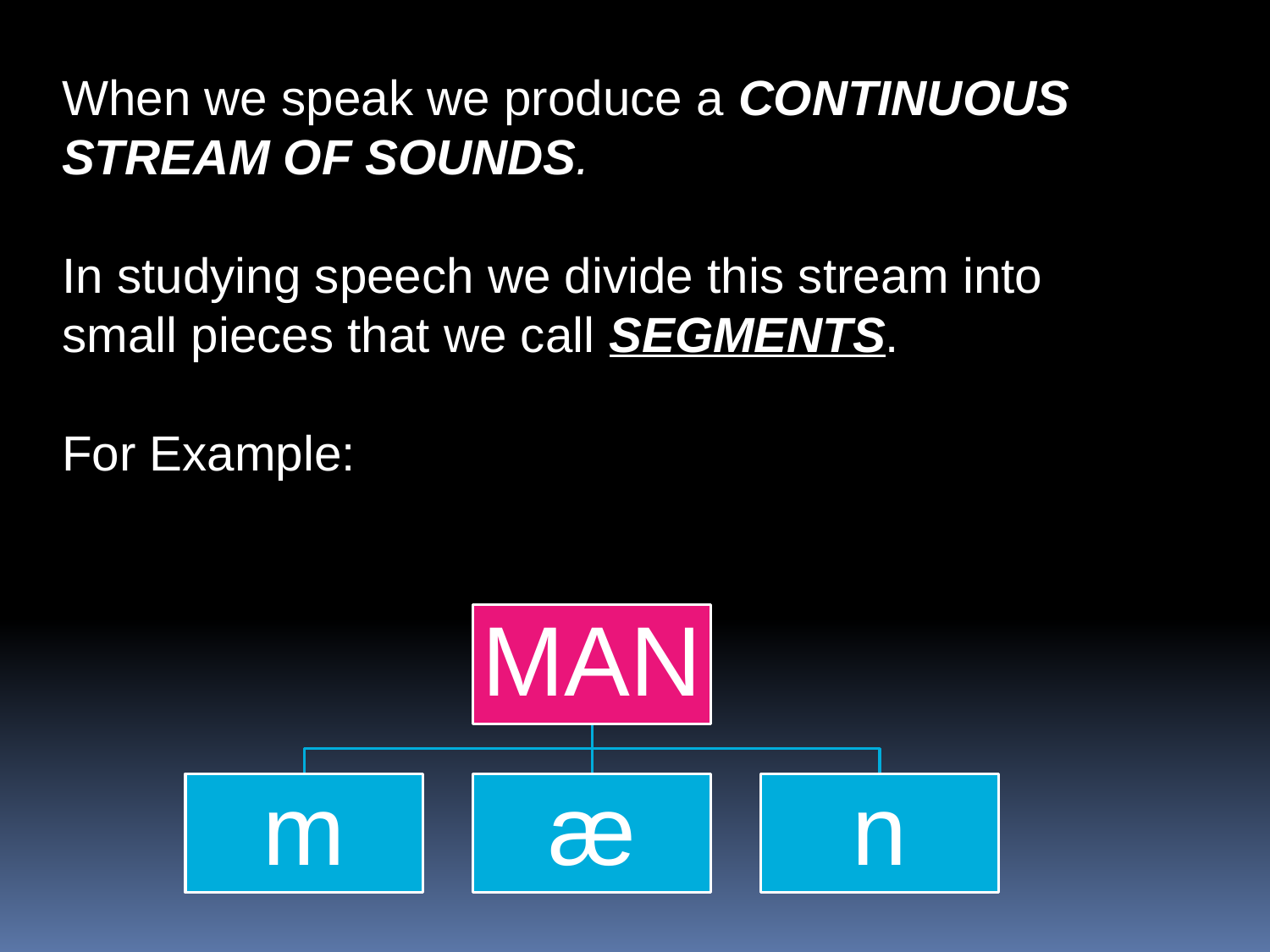

When we speak we produce a CONTINUOUS STREAM OF SOUNDS.

In studying speech we divide this stream into small pieces that we call SEGMENTS.

For Example:

MAN
m
æ
n